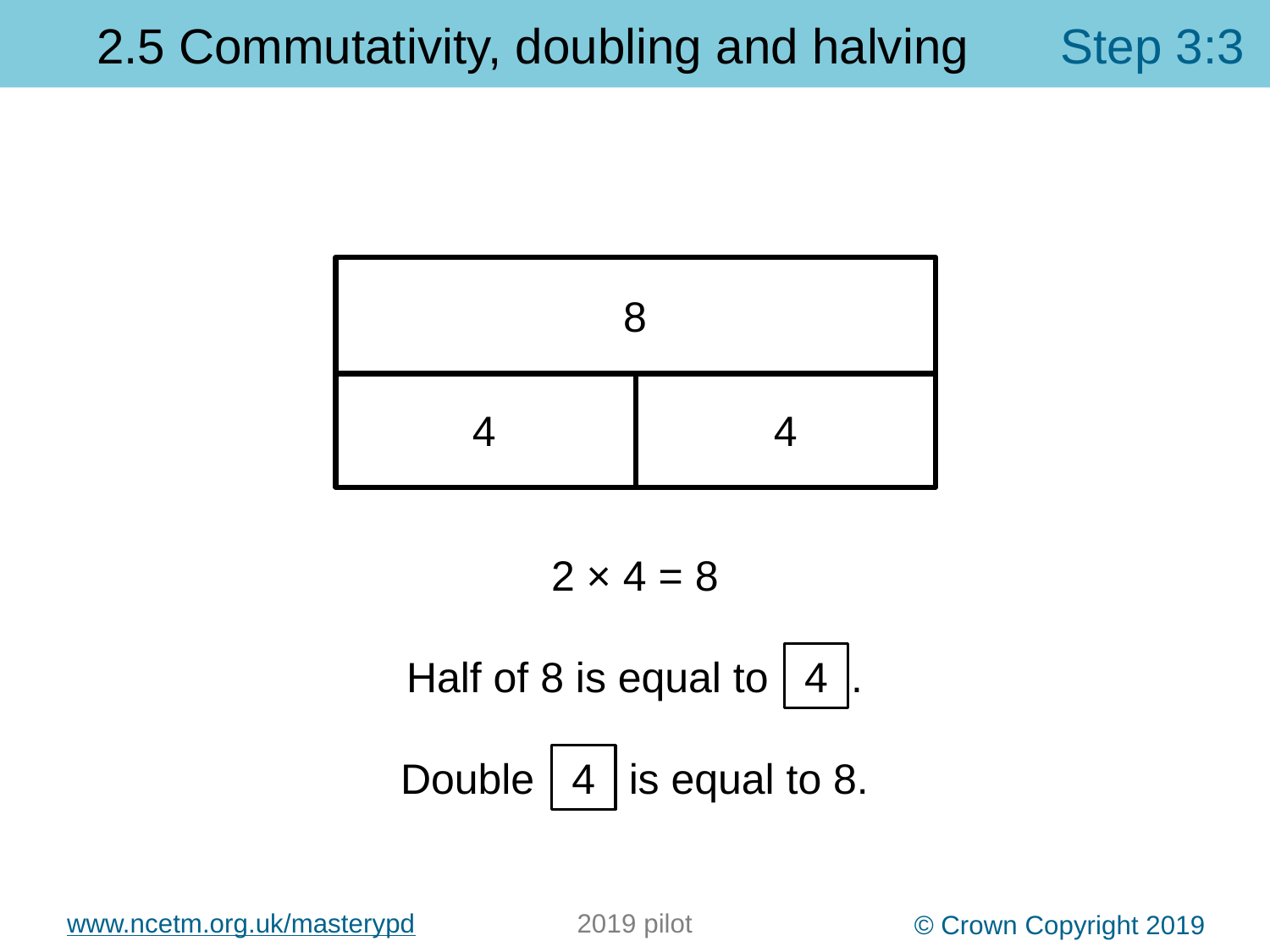

2.5 Commutativity, doubling and halving	  Step 3:3

8
4
4
2 × 4 = 8
4
Half of 8 is equal to       .

4
Double        is equal to 8.